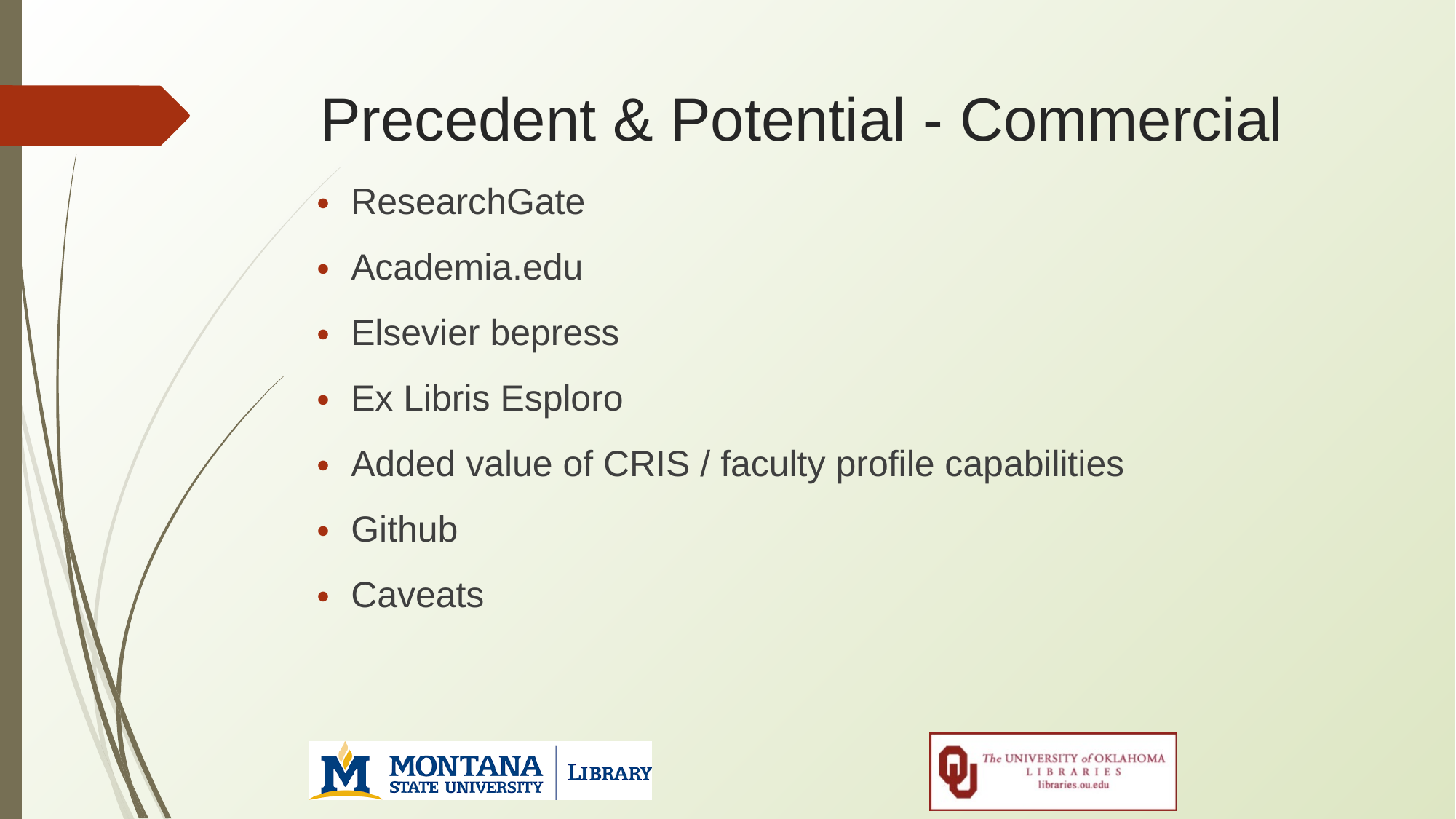

# Precedent & Potential - Commercial
ResearchGate
Academia.edu
Elsevier bepress
Ex Libris Esploro
Added value of CRIS / faculty profile capabilities
Github
Caveats